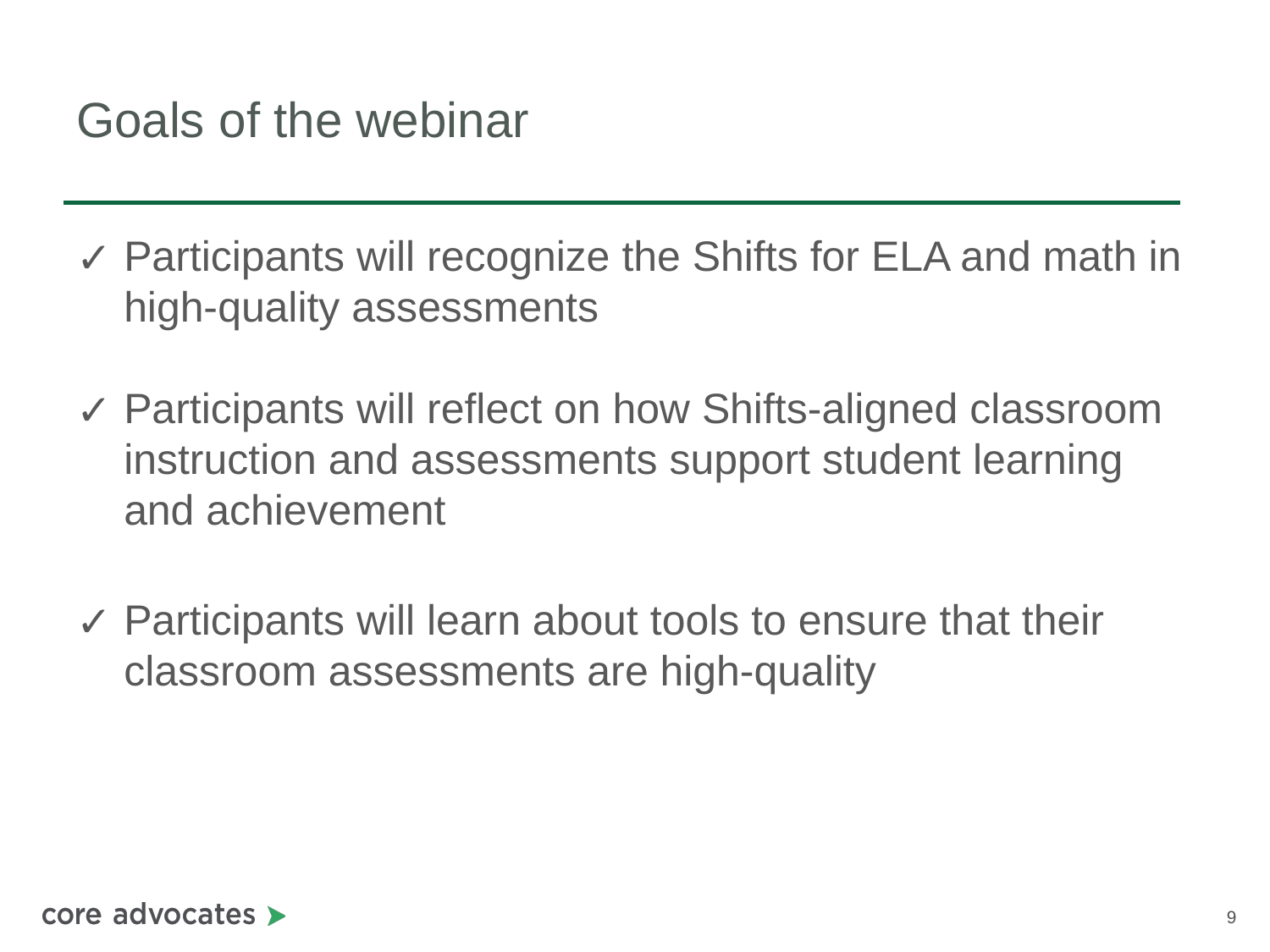

# Goals of the webinar
Participants will recognize the Shifts for ELA and math in high-quality assessments

Participants will reflect on how Shifts-aligned classroom instruction and assessments support student learning and achievement

Participants will learn about tools to ensure that their classroom assessments are high-quality